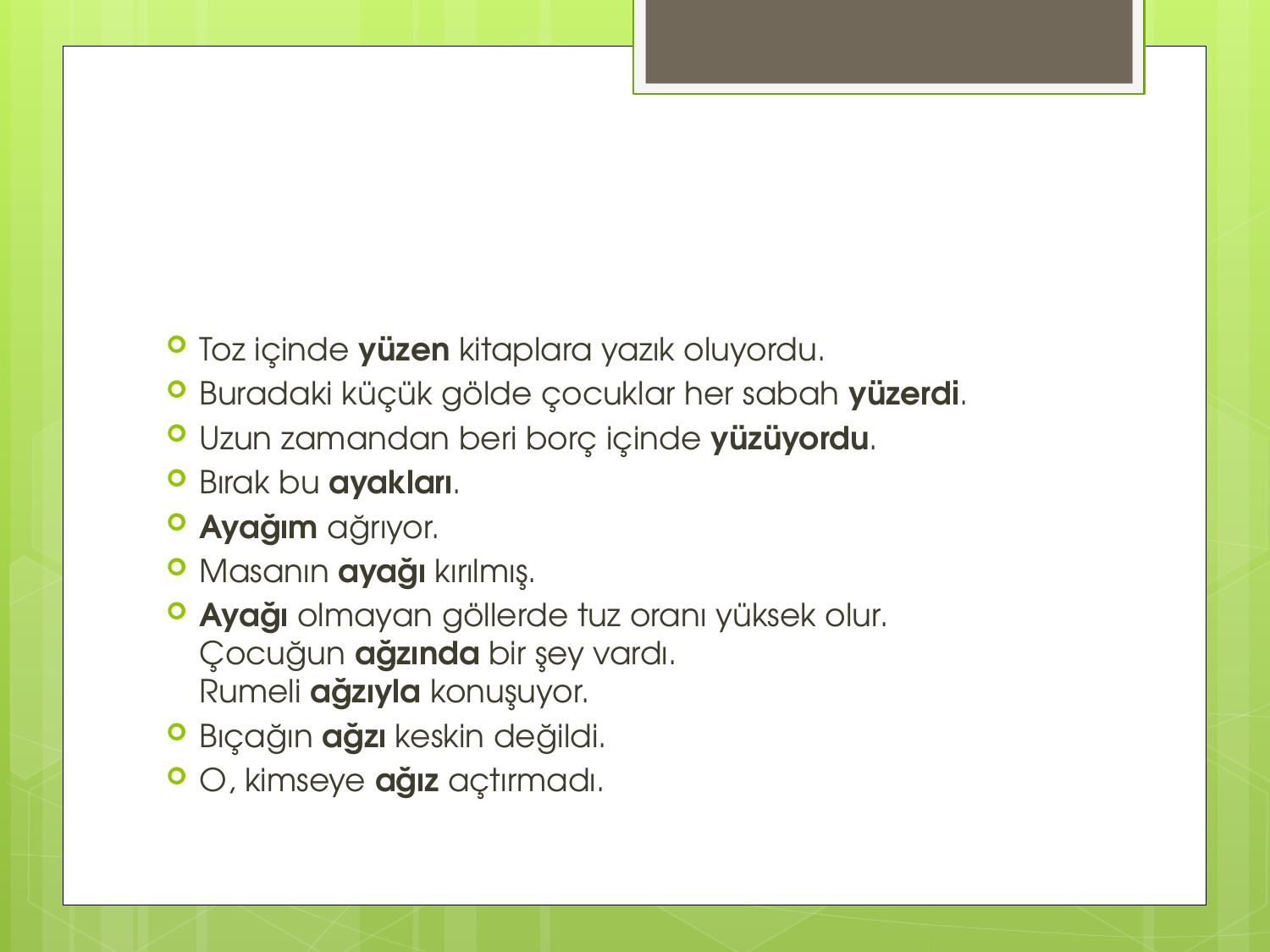

#
Toz içinde yüzen kitaplara yazık oluyordu.
Buradaki küçük gölde çocuklar her sabah yüzerdi.
Uzun zamandan beri borç içinde yüzüyordu.
Bırak bu ayakları.
Ayağım ağrıyor.
Masanın ayağı kırılmış.
Ayağı olmayan göllerde tuz oranı yüksek olur. Çocuğun ağzında bir şey vardı. Rumeli ağzıyla konuşuyor.
Bıçağın ağzı keskin değildi.
O, kimseye ağız açtırmadı.